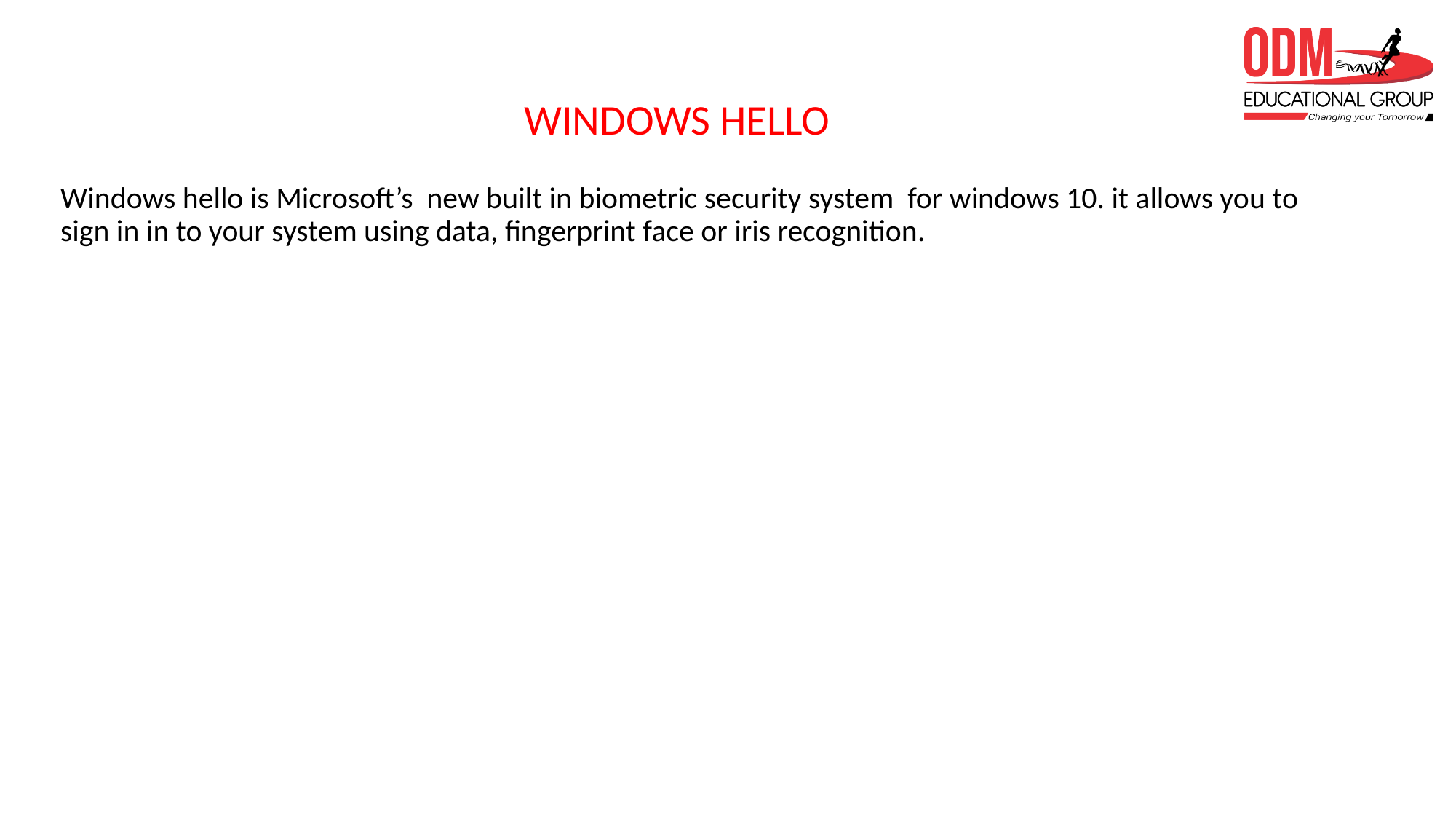

# WINDOWS HELLO
Windows hello is Microsoft’s  new built in biometric security system  for windows 10. it allows you to sign in in to your system using data, fingerprint face or iris recognition.